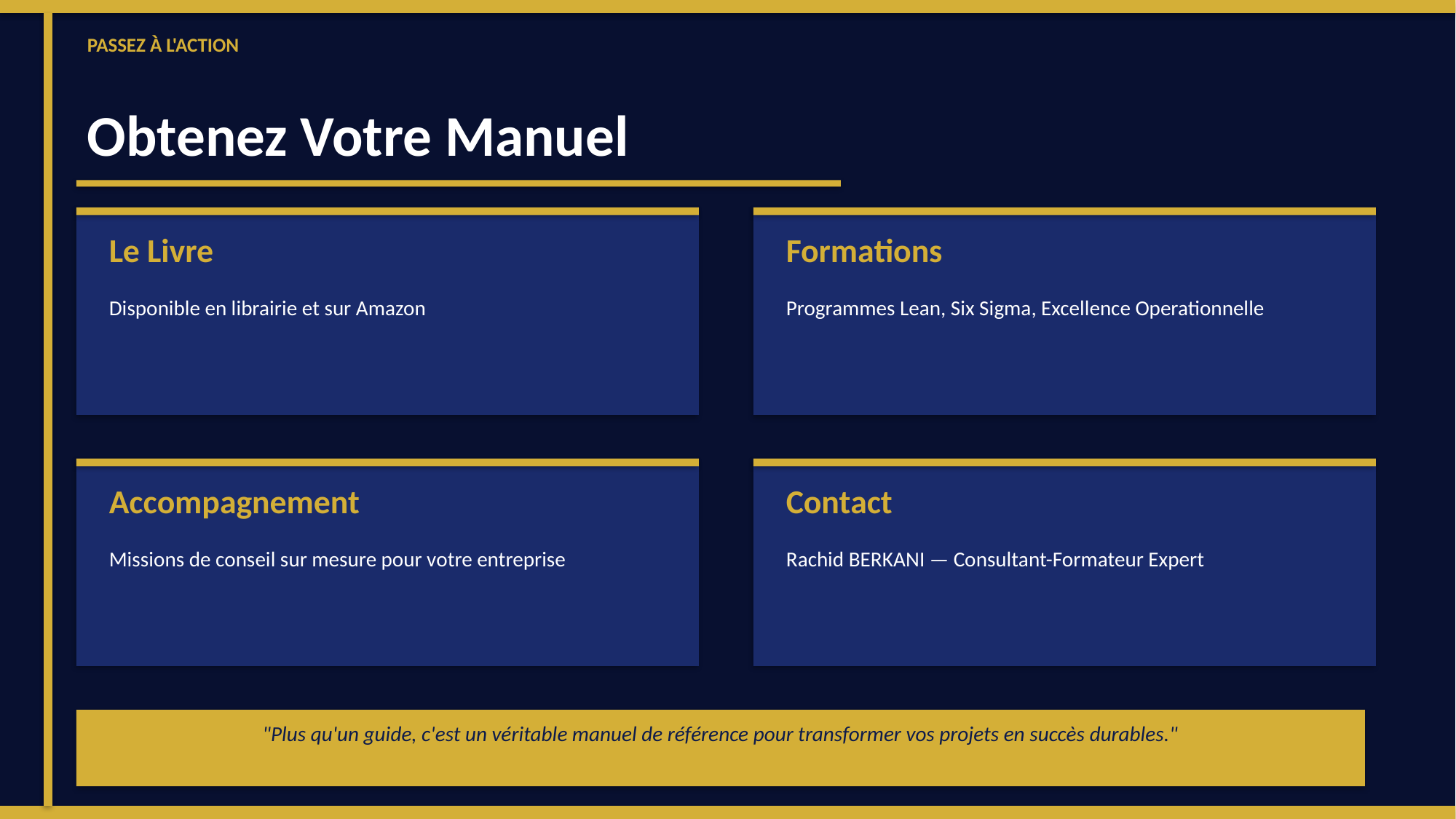

PASSEZ À L'ACTION
Obtenez Votre Manuel

Le Livre
Formations
Disponible en librairie et sur Amazon
Programmes Lean, Six Sigma, Excellence Operationnelle

Accompagnement
Contact
Missions de conseil sur mesure pour votre entreprise
Rachid BERKANI — Consultant-Formateur Expert

"Plus qu'un guide, c'est un véritable manuel de référence pour transformer vos projets en succès durables."